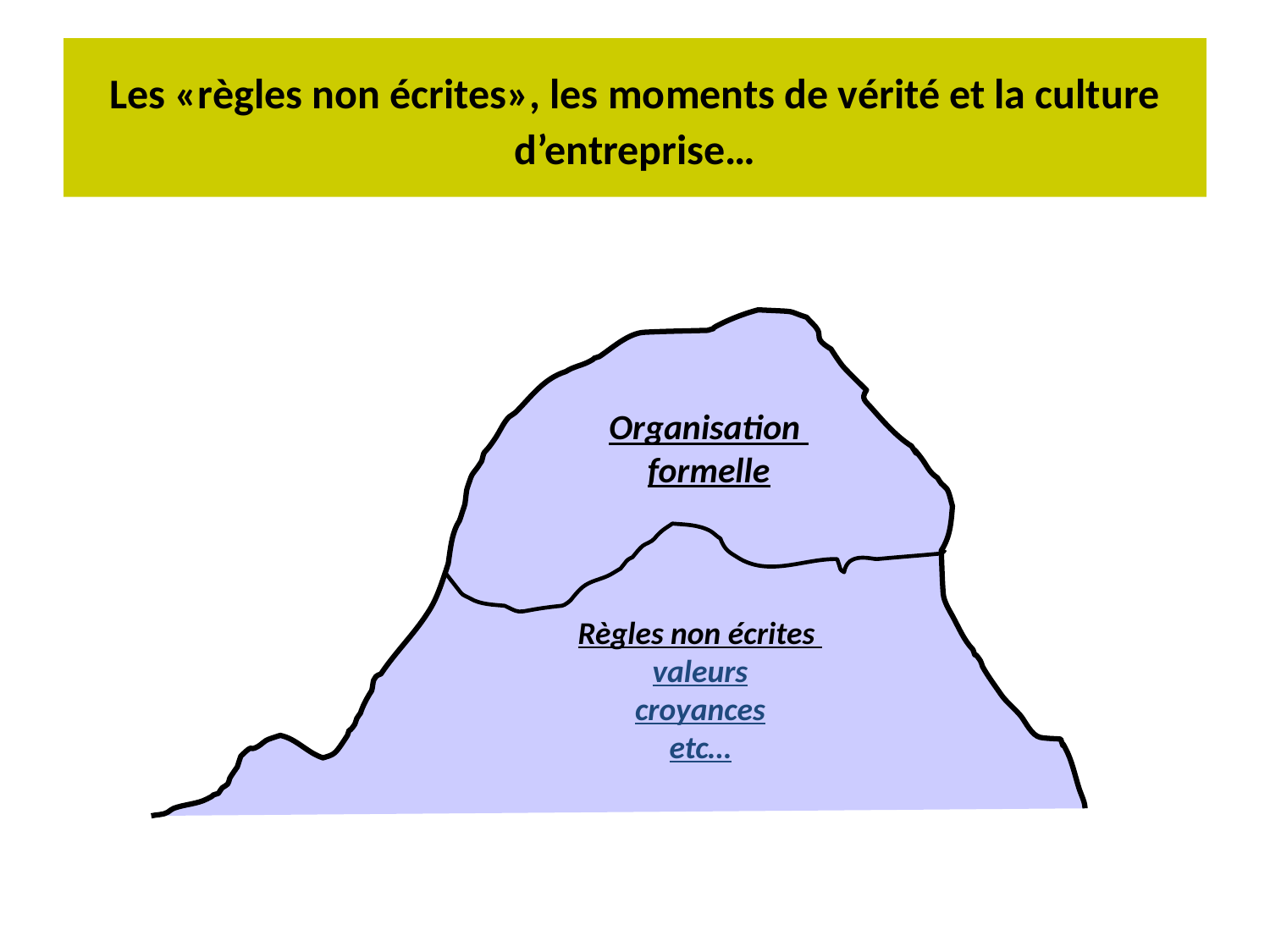

# Les «règles non écrites», les moments de vérité et la culture d’entreprise…

Organisation
formelle

Règles non écrites
valeurs
croyances
etc…